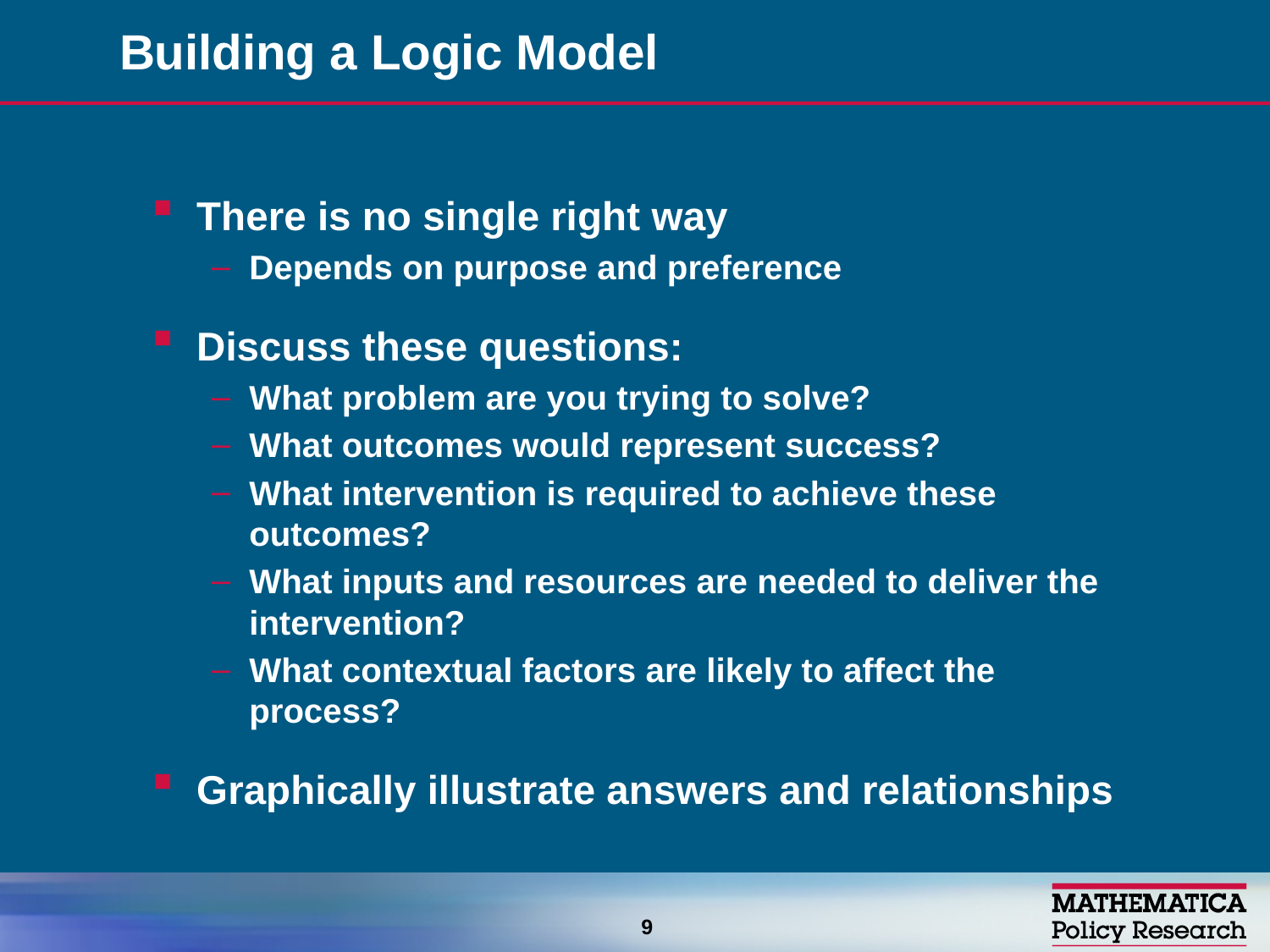

# Building a Logic Model
There is no single right way
Depends on purpose and preference
Discuss these questions:
What problem are you trying to solve?
What outcomes would represent success?
What intervention is required to achieve these outcomes?
What inputs and resources are needed to deliver the intervention?
What contextual factors are likely to affect the process?
Graphically illustrate answers and relationships

9